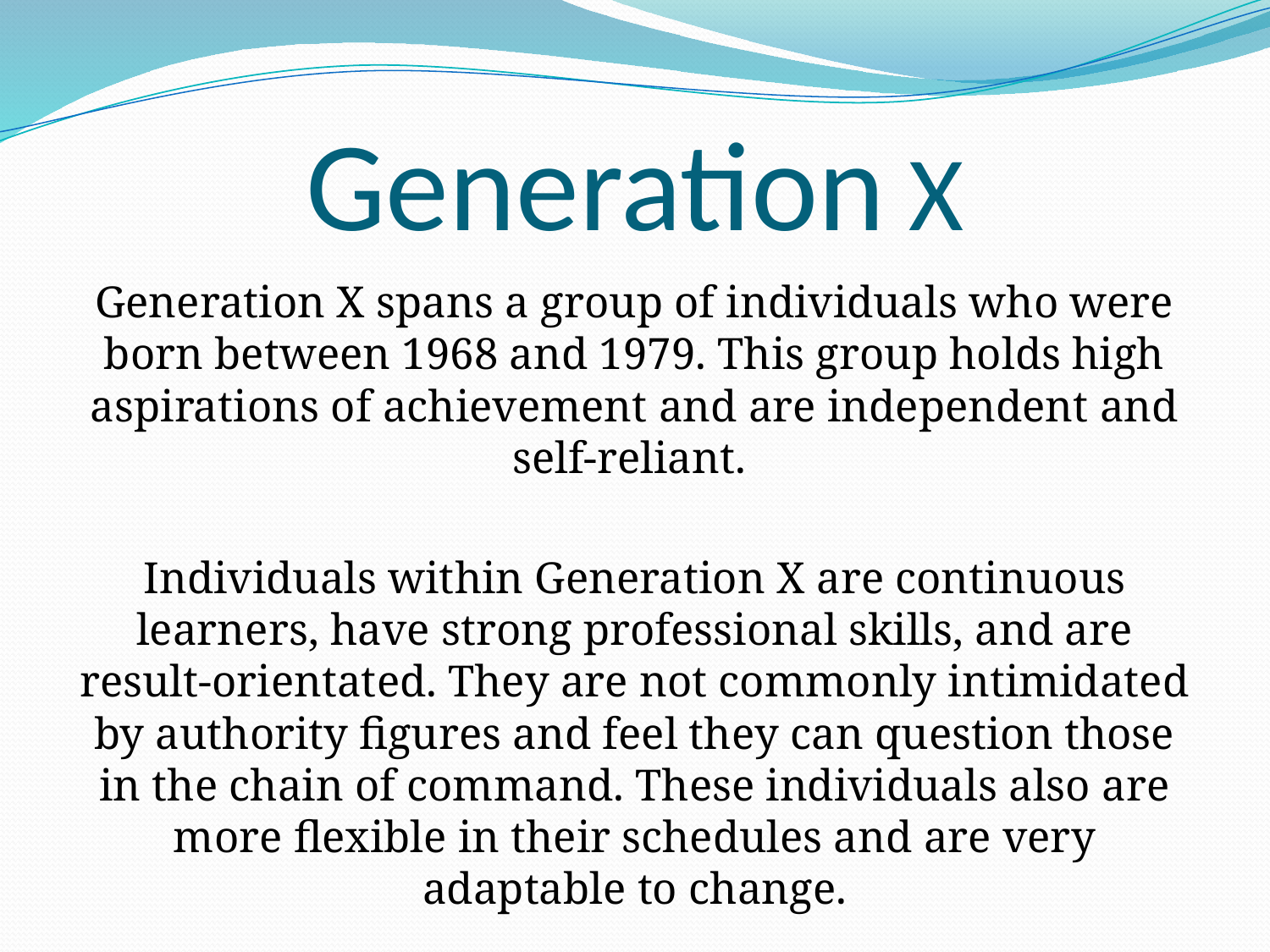

# Generation X
Generation X spans a group of individuals who were born between 1968 and 1979. This group holds high aspirations of achievement and are independent and self-reliant.

Individuals within Generation X are continuous learners, have strong professional skills, and are result-orientated. They are not commonly intimidated by authority figures and feel they can question those in the chain of command. These individuals also are more flexible in their schedules and are very adaptable to change.